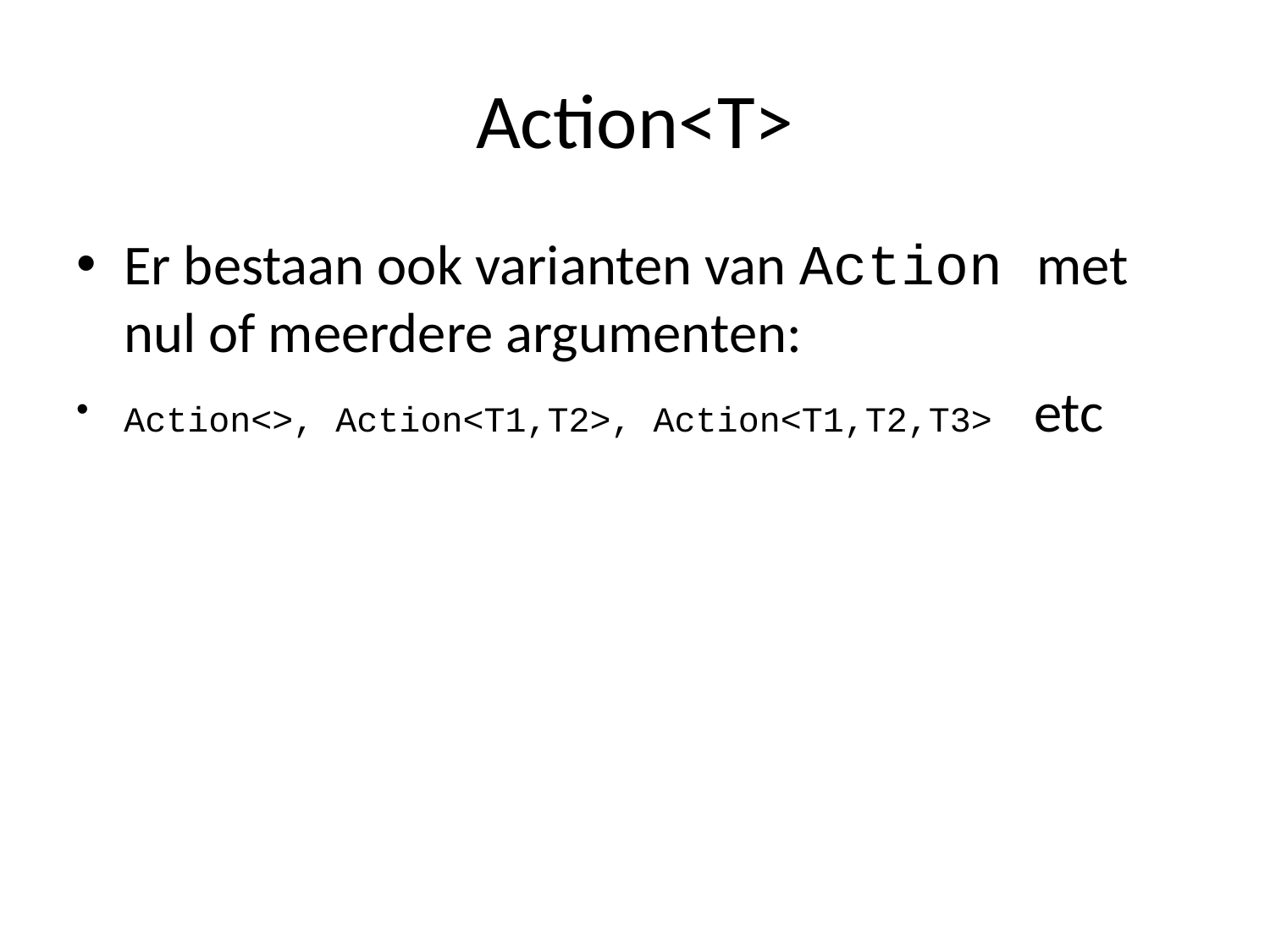

# Action<T>
Er bestaan ook varianten van Action met nul of meerdere argumenten:
Action<>, Action<T1,T2>, Action<T1,T2,T3>  etc